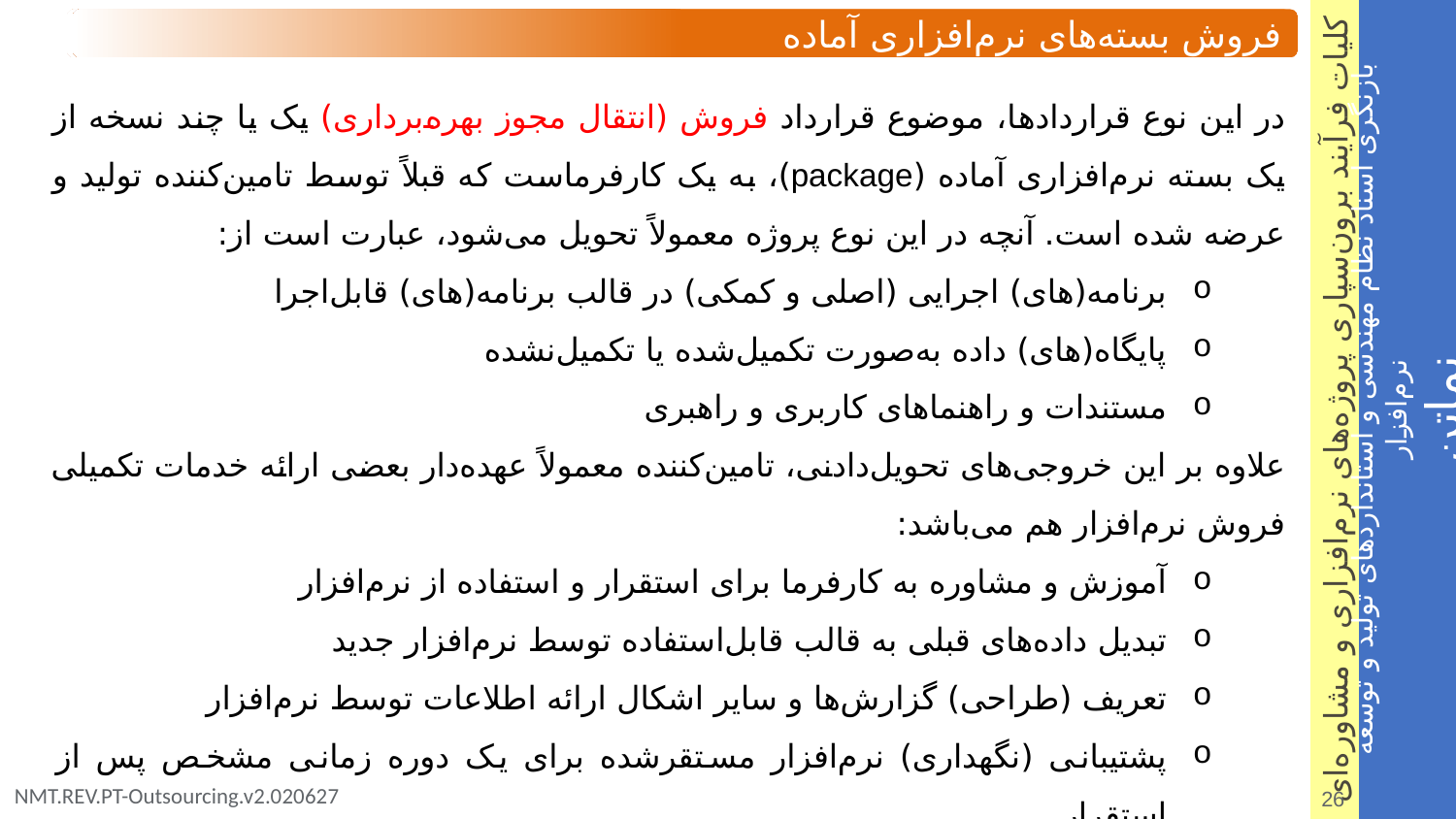

فروش بسته‌های نرم‌افزاری آماده
در این نوع قراردادها، موضوع قرارداد فروش (انتقال مجوز بهره‌برداری) یک یا چند نسخه از یک بسته نرم‌افزاری آماده (package)، به یک کارفرماست که قبلاً توسط تامین‌کننده تولید و عرضه شده است. آنچه در این نوع پروژه معمولاً تحویل می‌شود، عبارت است از:
برنامه(های) اجرایی (اصلی و کمکی) در قالب برنامه(های) قابل‌اجرا
پایگاه‌(های) داده به‌صورت تکمیل‌شده یا تکمیل‌نشده
مستندات و راهنماهای کاربری و راهبری
علاوه بر این خروجی‌های تحویل‌دادنی، تامین‌کننده معمولاً عهده‌دار بعضی ارائه خدمات تکمیلی فروش نرم‌افزار هم می‌باشد:
آموزش و مشاوره به کارفرما برای استقرار و استفاده از نرم‌افزار
تبدیل داده‌های قبلی به قالب قابل‌استفاده توسط نرم‌افزار جدید
تعریف (طراحی) گزارش‌ها و سایر اشکال ارائه اطلاعات توسط نرم‌افزار
پشتیبانی (نگهداری) نرم‌افزار مستقرشده برای یک دوره زمانی مشخص پس از استقرار
26